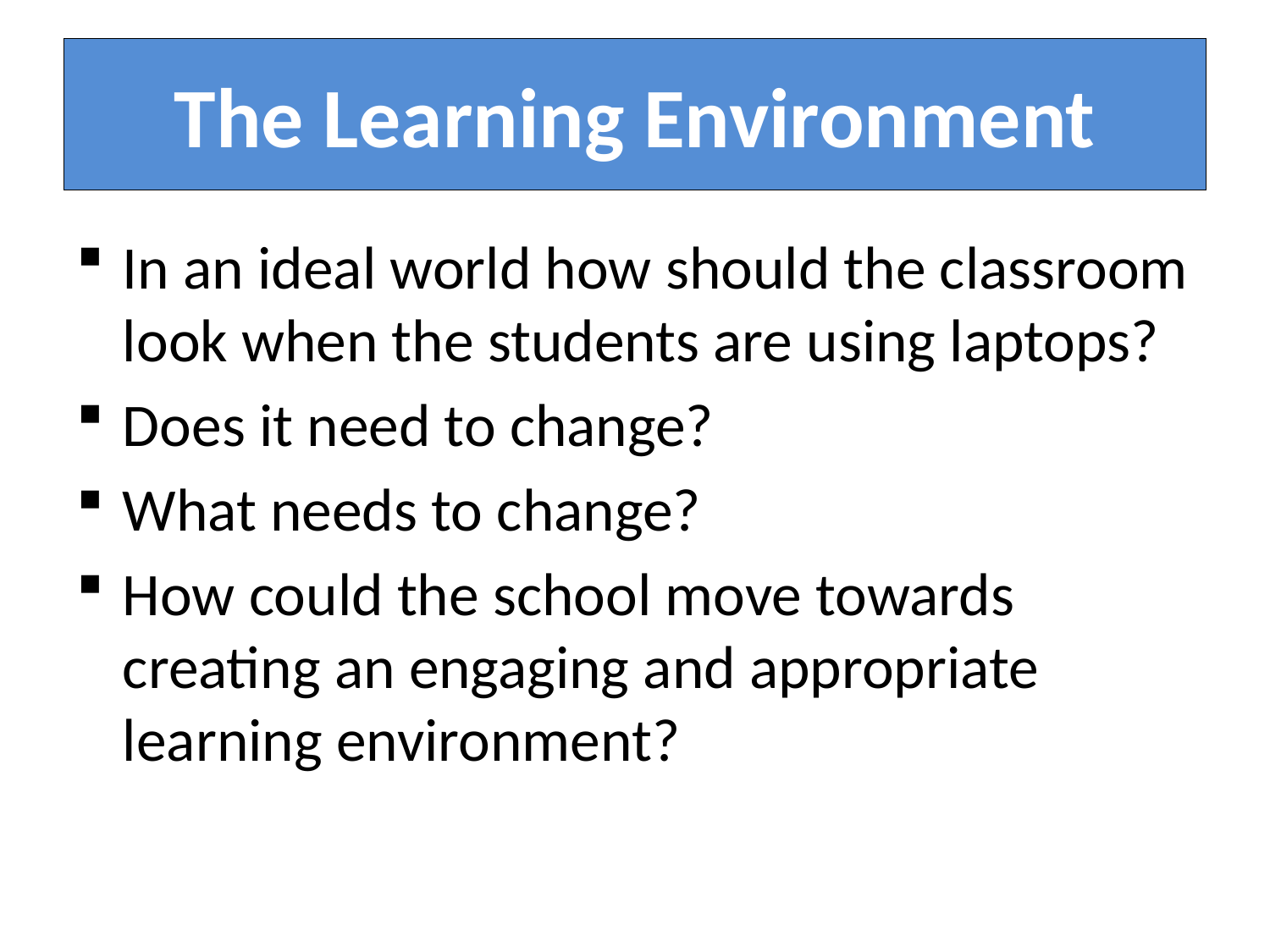

# The Learning Environment
In an ideal world how should the classroom look when the students are using laptops?
Does it need to change?
What needs to change?
How could the school move towards creating an engaging and appropriate learning environment?